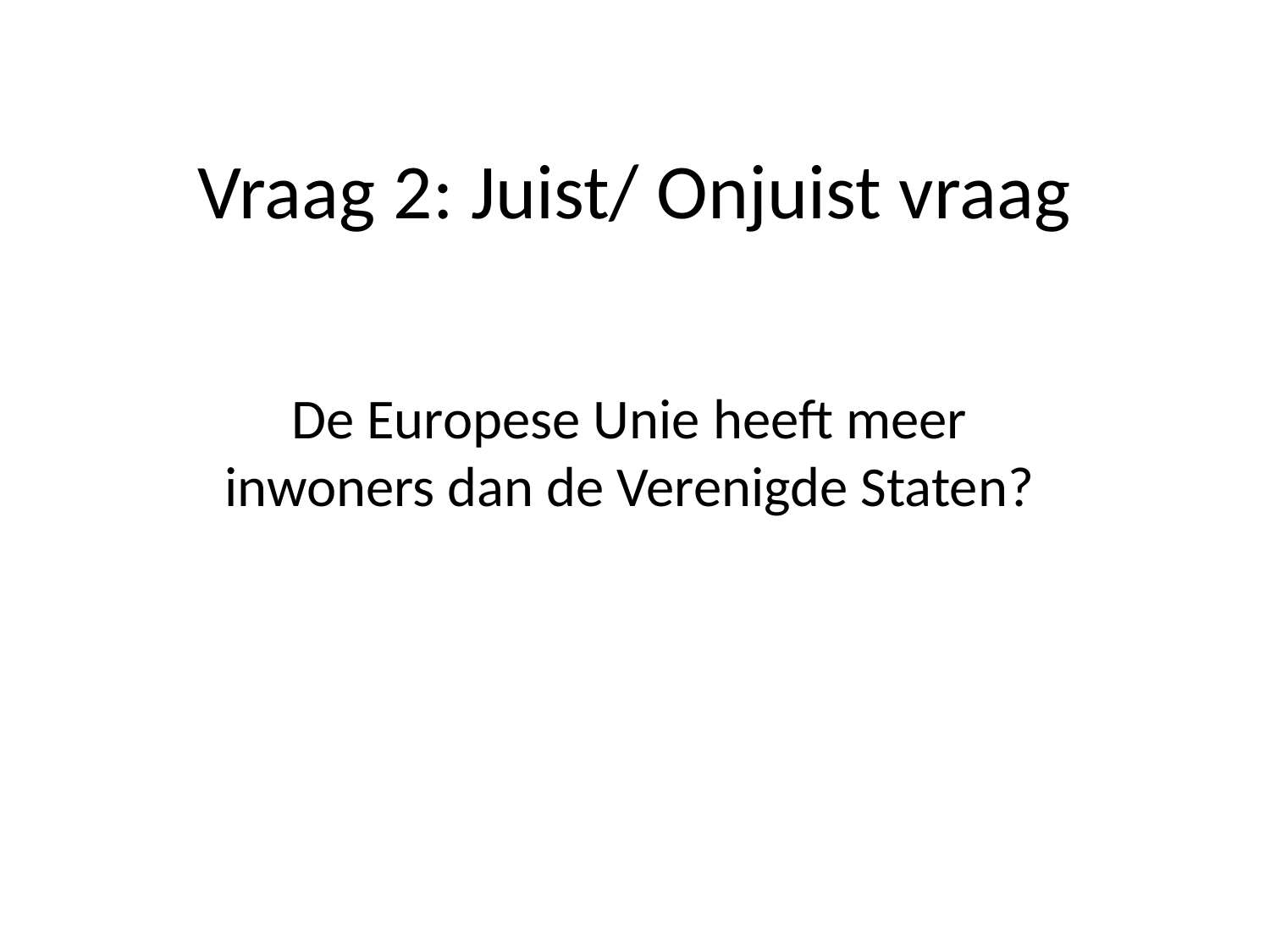

# Vraag 2: Juist/ Onjuist vraag
De Europese Unie heeft meer inwoners dan de Verenigde Staten?